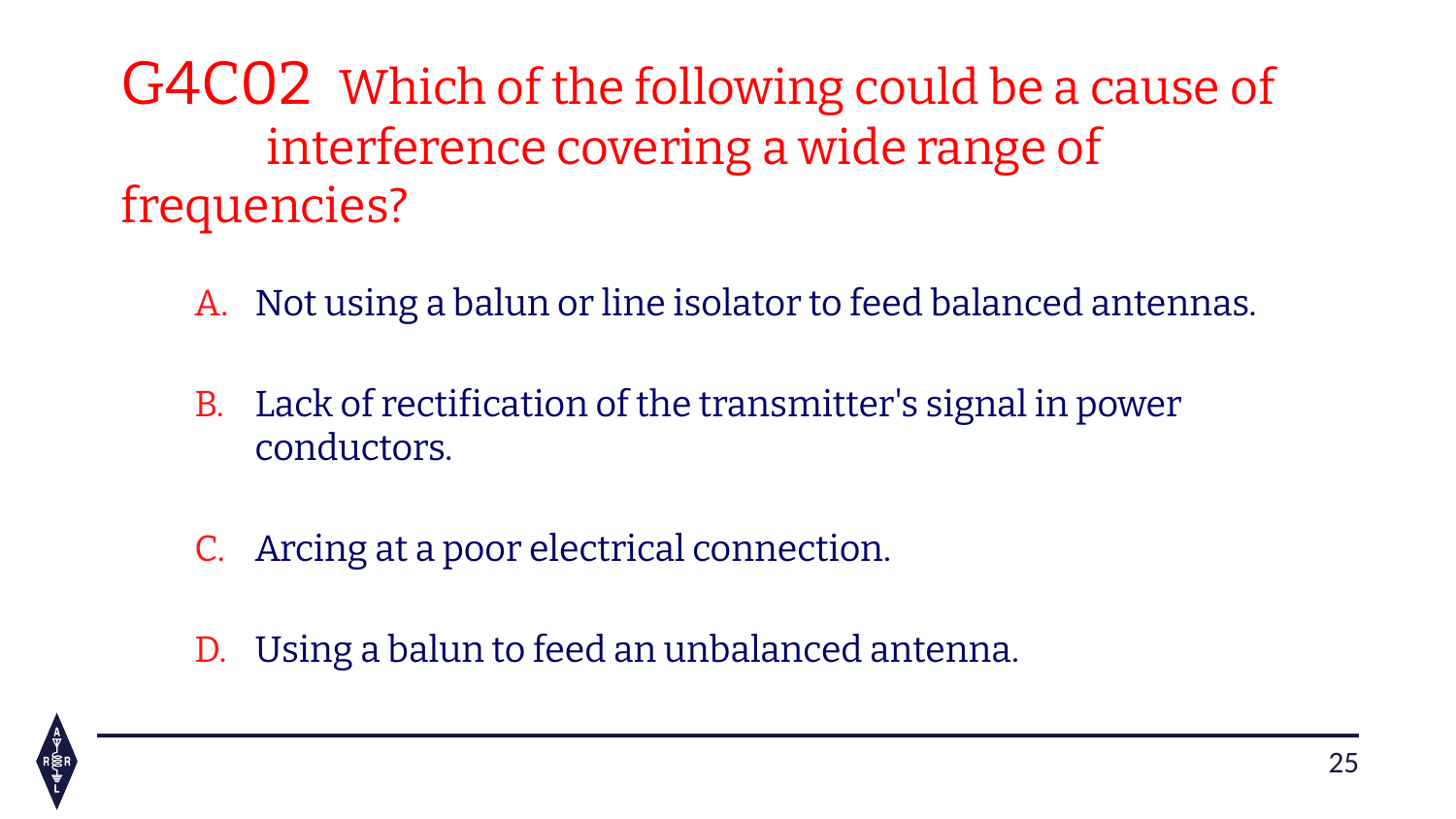

G4C02 	Which of the following could be a cause of 			interference covering a wide range of 			frequencies?
Not using a balun or line isolator to feed balanced antennas.

Lack of rectification of the transmitter's signal in power conductors.

Arcing at a poor electrical connection.

Using a balun to feed an unbalanced antenna.
25